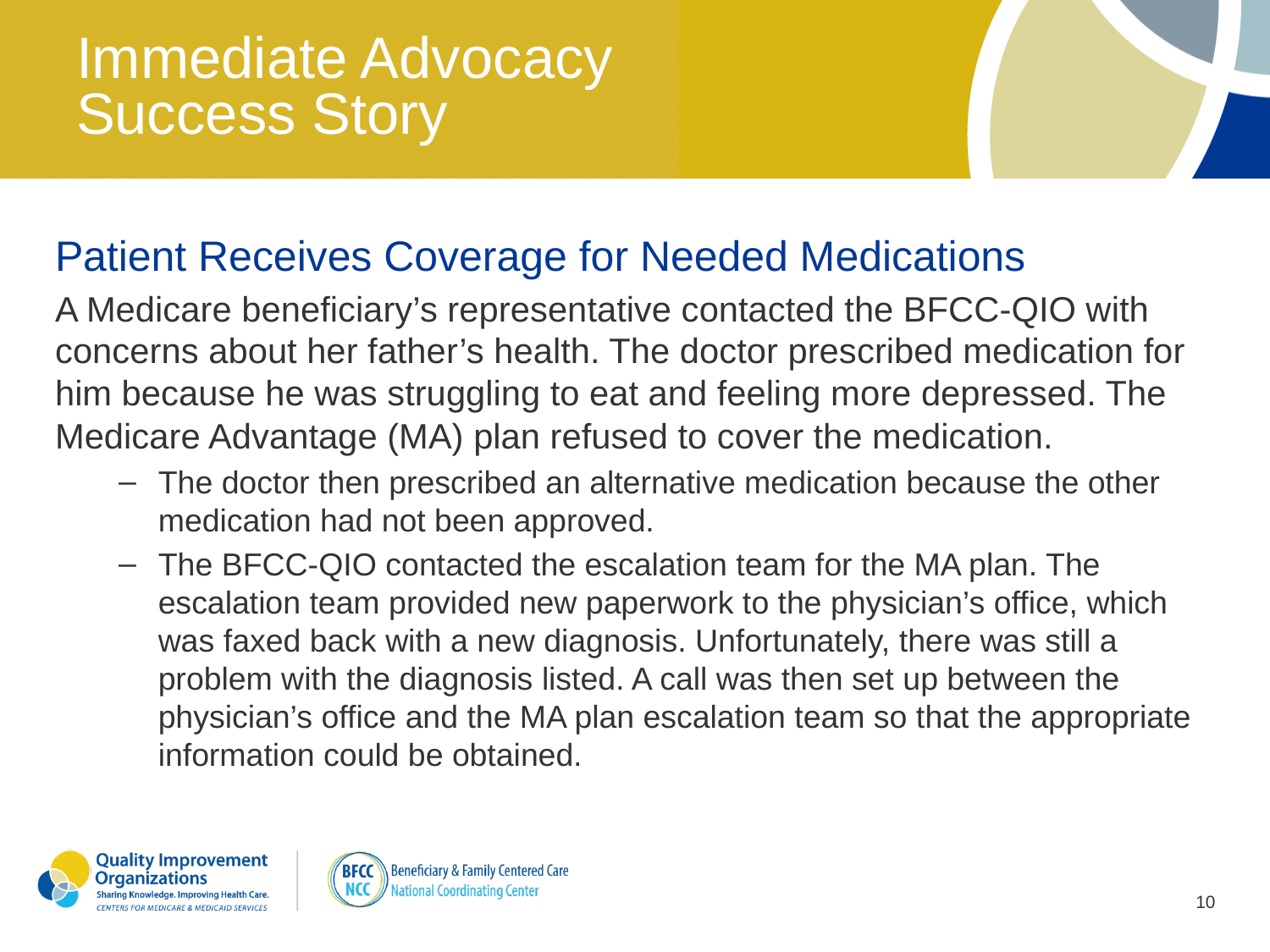

# Immediate Advocacy Success Story
Patient Receives Coverage for Needed Medications
A Medicare beneficiary’s representative contacted the BFCC-QIO with concerns about her father’s health. The doctor prescribed medication for him because he was struggling to eat and feeling more depressed. The Medicare Advantage (MA) plan refused to cover the medication.
The doctor then prescribed an alternative medication because the other medication had not been approved.
The BFCC-QIO contacted the escalation team for the MA plan. The escalation team provided new paperwork to the physician’s office, which was faxed back with a new diagnosis. Unfortunately, there was still a problem with the diagnosis listed. A call was then set up between the physician’s office and the MA plan escalation team so that the appropriate information could be obtained.